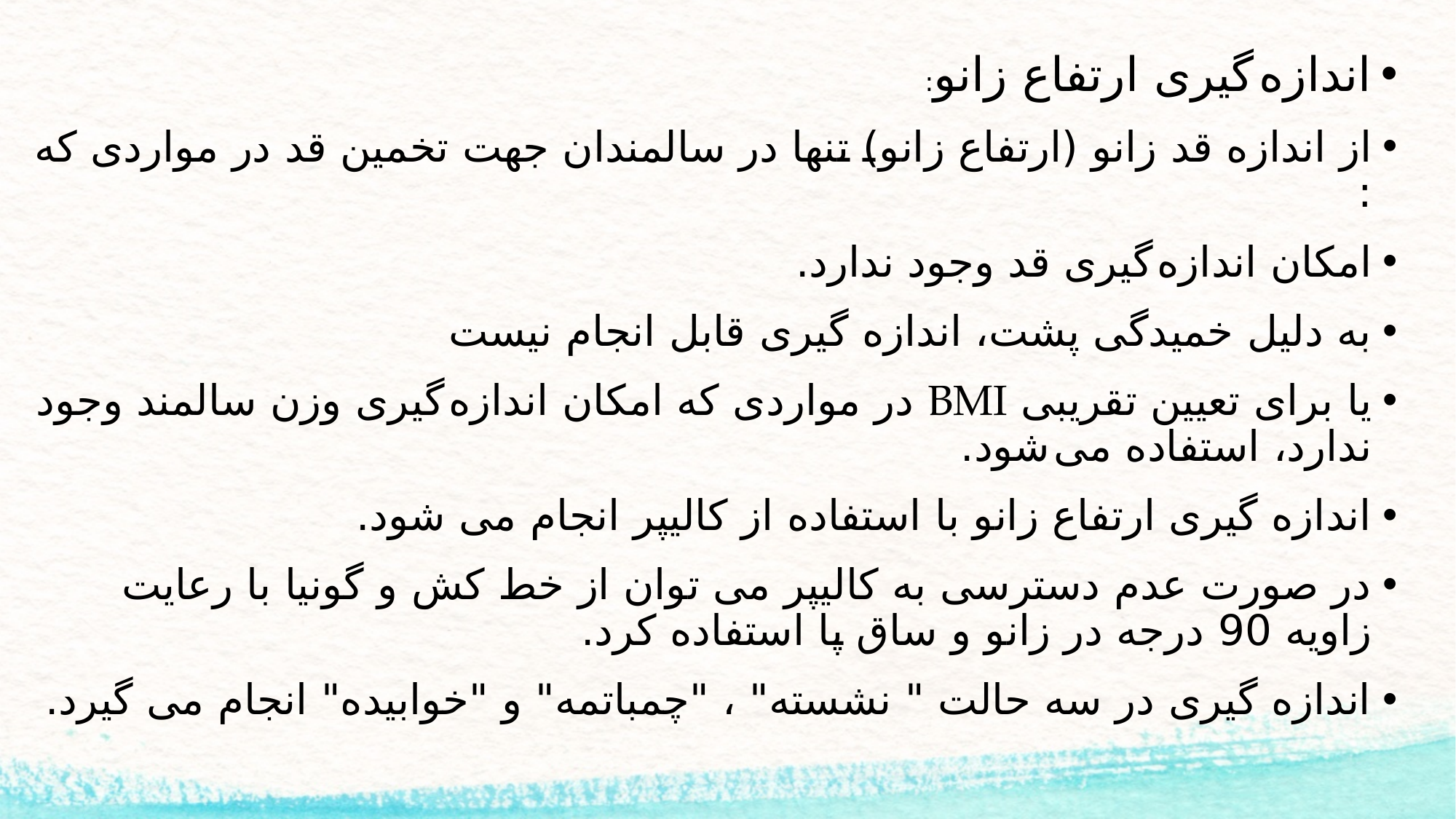

اندازه گیری ارتفاع زانو:
از اندازه قد زانو (ارتفاع زانو) تنها در سالمندان جهت تخمین قد در مواردی که :
امکان اندازه گیری قد وجود ندارد.
به دلیل خمیدگی پشت، اندازه گیری قابل انجام نیست
یا برای تعیین تقریبی BMI در مواردی که امکان اندازه گیری وزن سالمند وجود ندارد، استفاده می شود.
اندازه گیری ارتفاع زانو با استفاده از کالیپر انجام می شود.
در صورت عدم دسترسی به کالیپر می توان از خط کش و گونیا با رعایت زاویه 90 درجه در زانو و ساق پا استفاده کرد.
اندازه گیری در سه حالت " نشسته" ، "چمباتمه" و "خوابیده" انجام می گیرد.